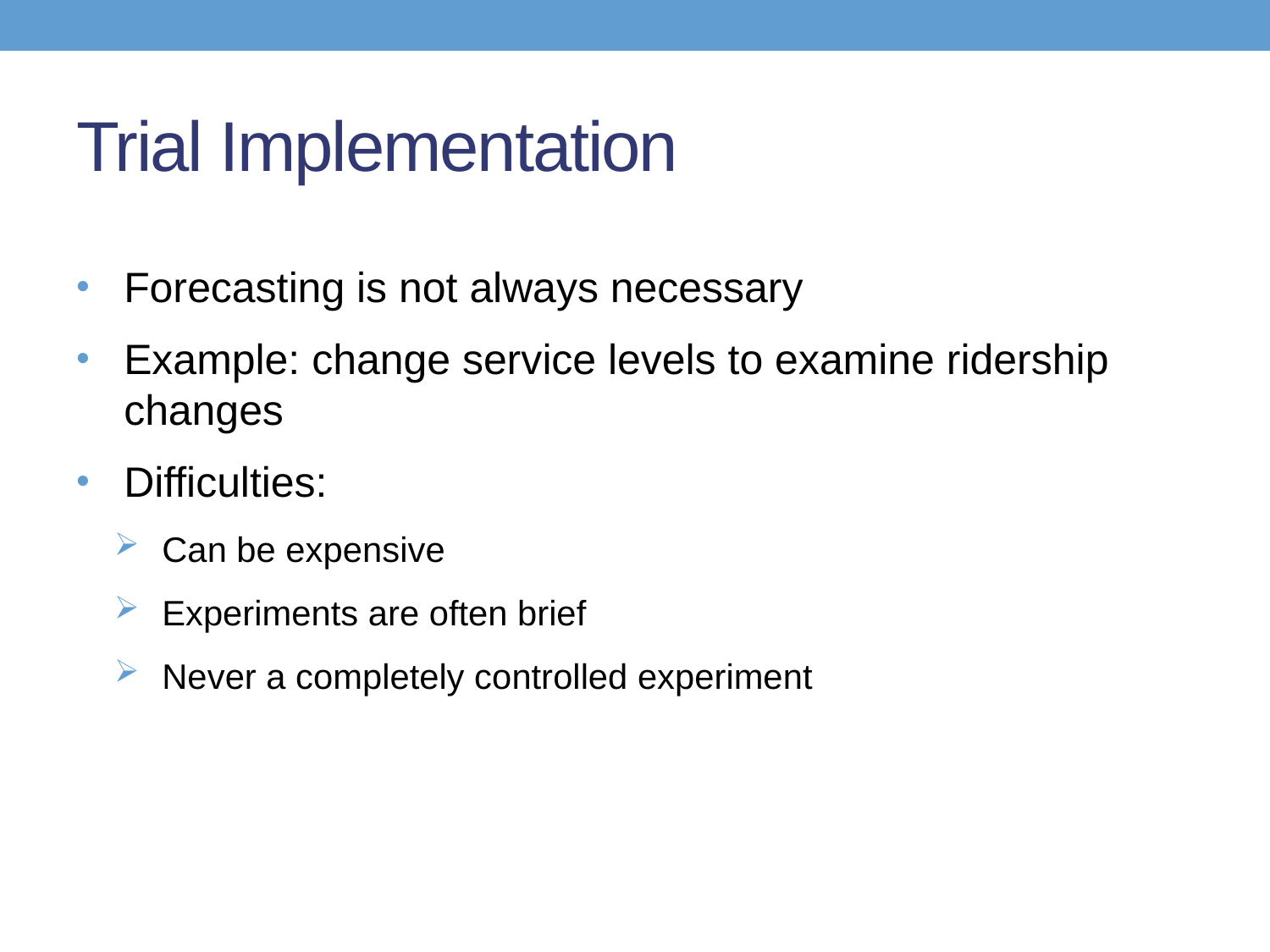

# Trial Implementation
Forecasting is not always necessary
Example: change service levels to examine ridership changes
Difficulties:
Can be expensive
Experiments are often brief
Never a completely controlled experiment